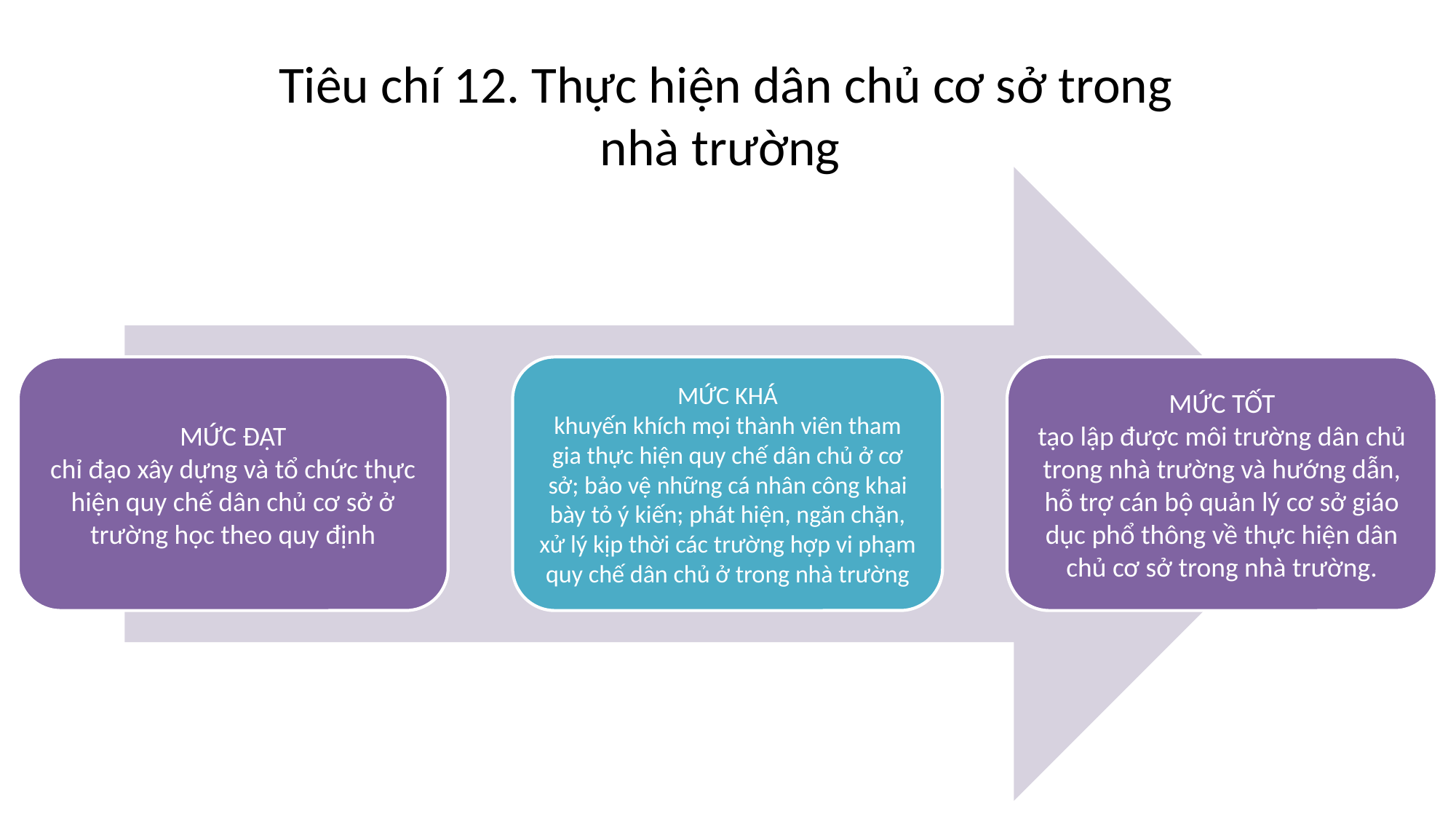

# Tiêu chí 12. Thực hiện dân chủ cơ sở trong nhà trường
MỨC ĐẠT
chỉ đạo xây dựng và tổ chức thực hiện quy chế dân chủ cơ sở ở trường học theo quy định
MỨC KHÁ
khuyến khích mọi thành viên tham gia thực hiện quy chế dân chủ ở cơ sở; bảo vệ những cá nhân công khai bày tỏ ý kiến; phát hiện, ngăn chặn, xử lý kịp thời các trường hợp vi phạm quy chế dân chủ ở trong nhà trường
MỨC TỐT
tạo lập được môi trường dân chủ trong nhà trường và hướng dẫn, hỗ trợ cán bộ quản lý cơ sở giáo dục phổ thông về thực hiện dân chủ cơ sở trong nhà trường.